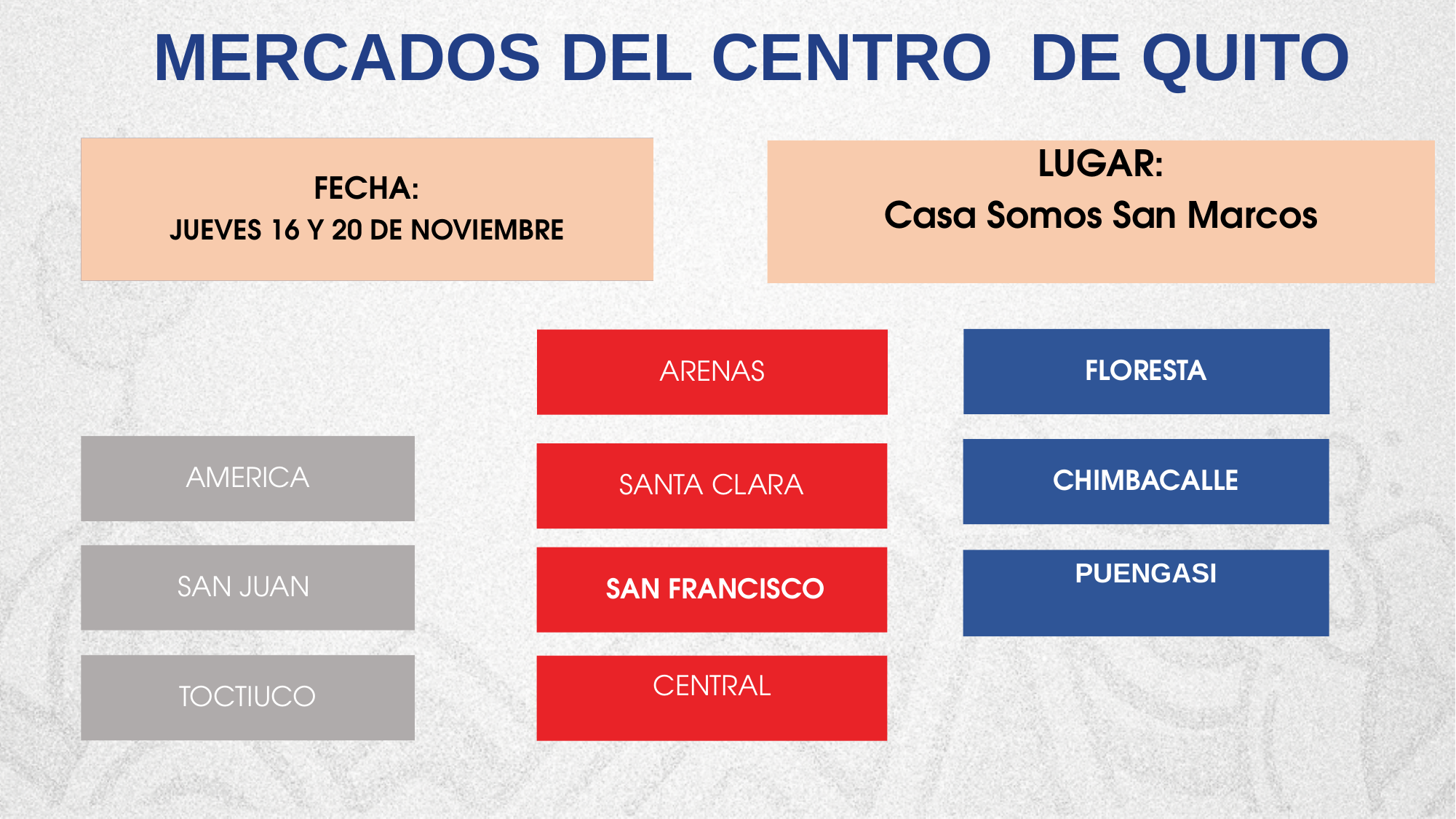

MERCADOS DEL CENTRO  DE QUITO

FECHA:
JUEVES 16 Y 20 DE NOVIEMBRE
LUGAR:
Casa Somos San Marcos

FLORESTA

ARENAS

AMERICA

CHIMBACALLE

SANTA CLARA

SAN JUAN

 SAN FRANCISCO
PUENGASI

CENTRAL

TOCTIUCO